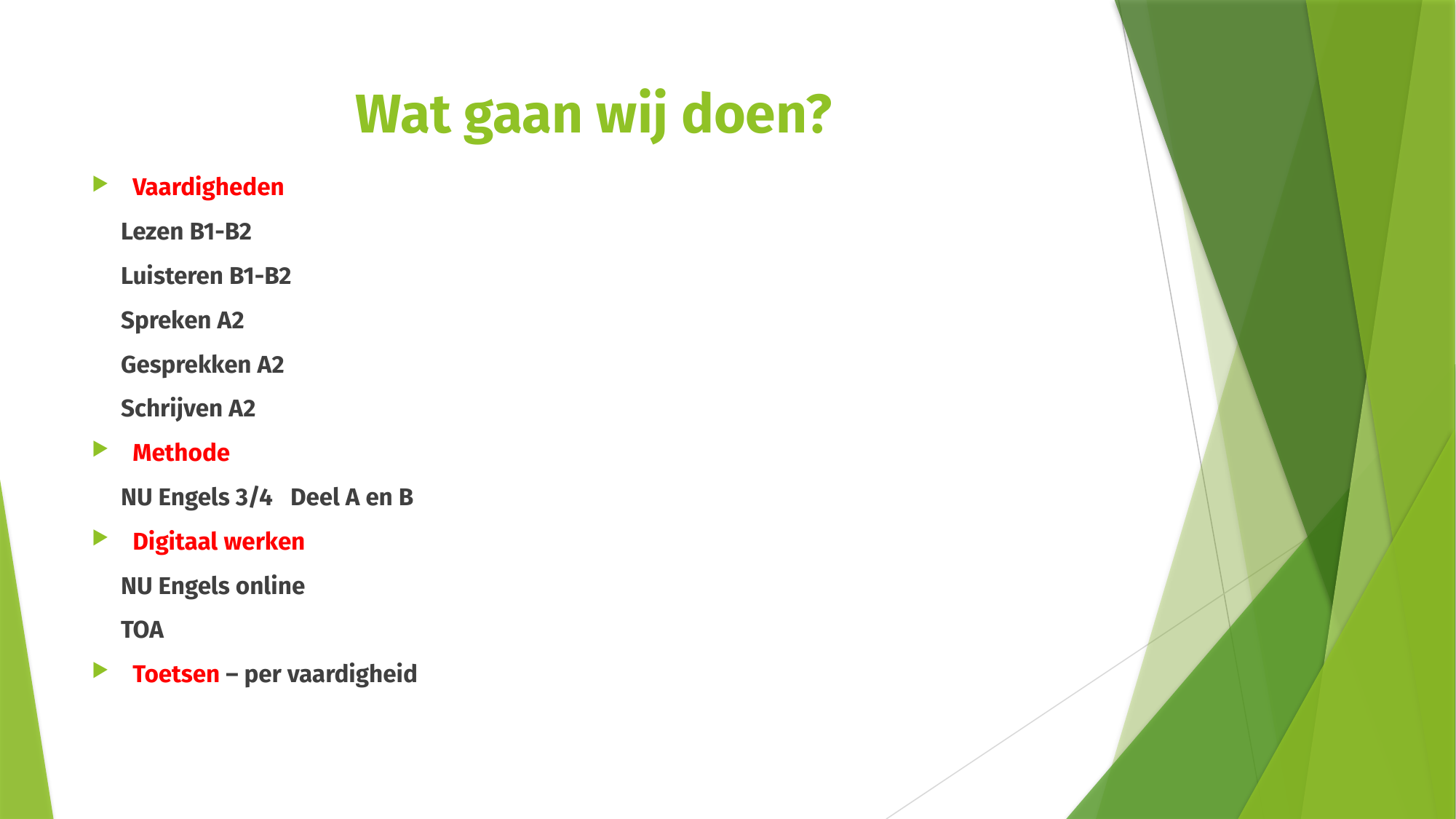

# Wat gaan wij doen?
Vaardigheden
     Lezen B1-B2
     Luisteren B1-B2
     Spreken A2
     Gesprekken A2
     Schrijven A2
Methode
     NU Engels 3/4   Deel A en B
Digitaal werken
     NU Engels online
     TOA
Toetsen – per vaardigheid